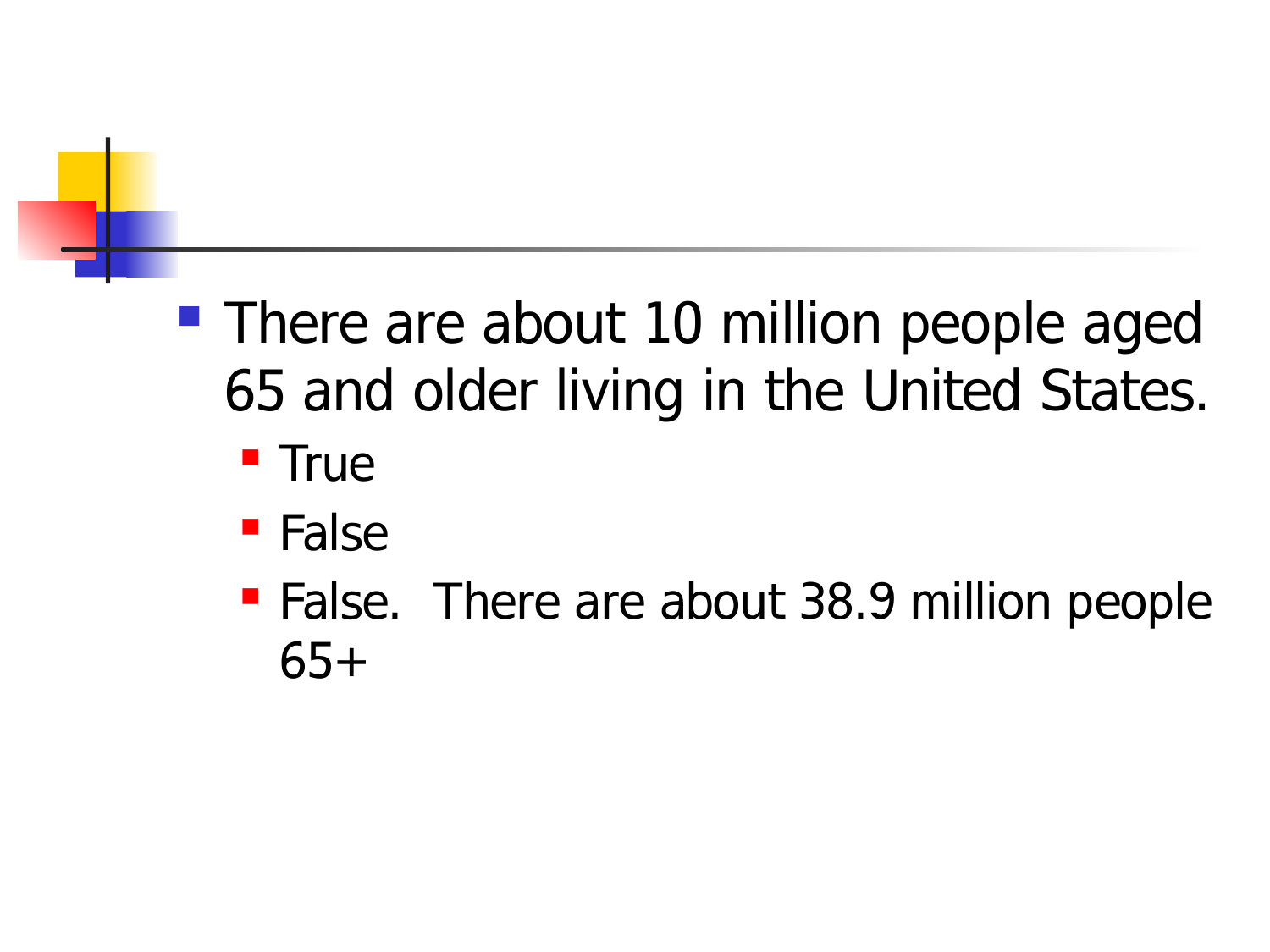

#
There are about 10 million people aged 65 and older living in the United States.
True
False
False.  There are about 38.9 million people 65+